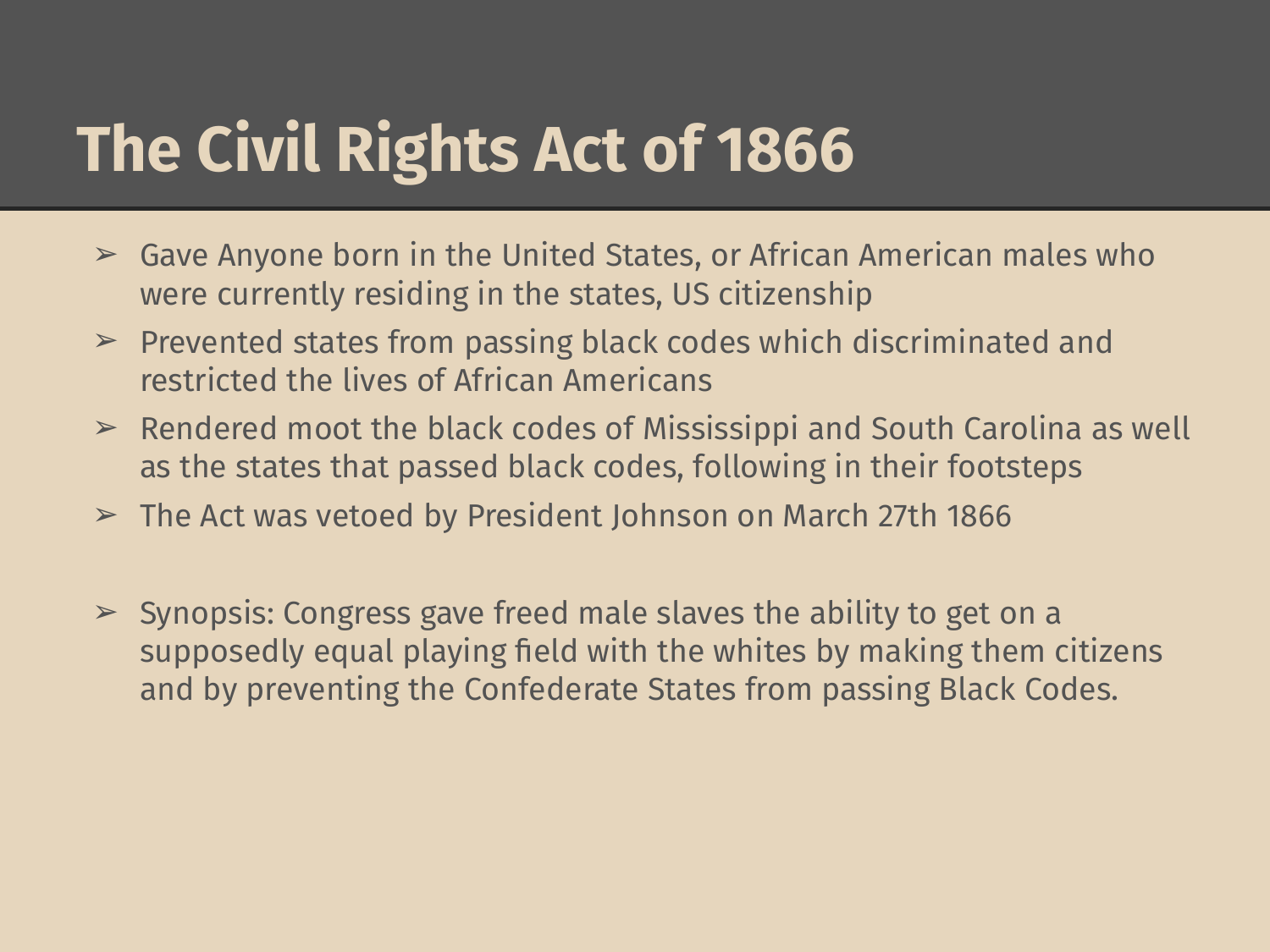

# The Civil Rights Act of 1866
Gave Anyone born in the United States, or African American males who were currently residing in the states, US citizenship
Prevented states from passing black codes which discriminated and restricted the lives of African Americans
Rendered moot the black codes of Mississippi and South Carolina as well as the states that passed black codes, following in their footsteps
The Act was vetoed by President Johnson on March 27th 1866

Synopsis: Congress gave freed male slaves the ability to get on a supposedly equal playing field with the whites by making them citizens and by preventing the Confederate States from passing Black Codes.